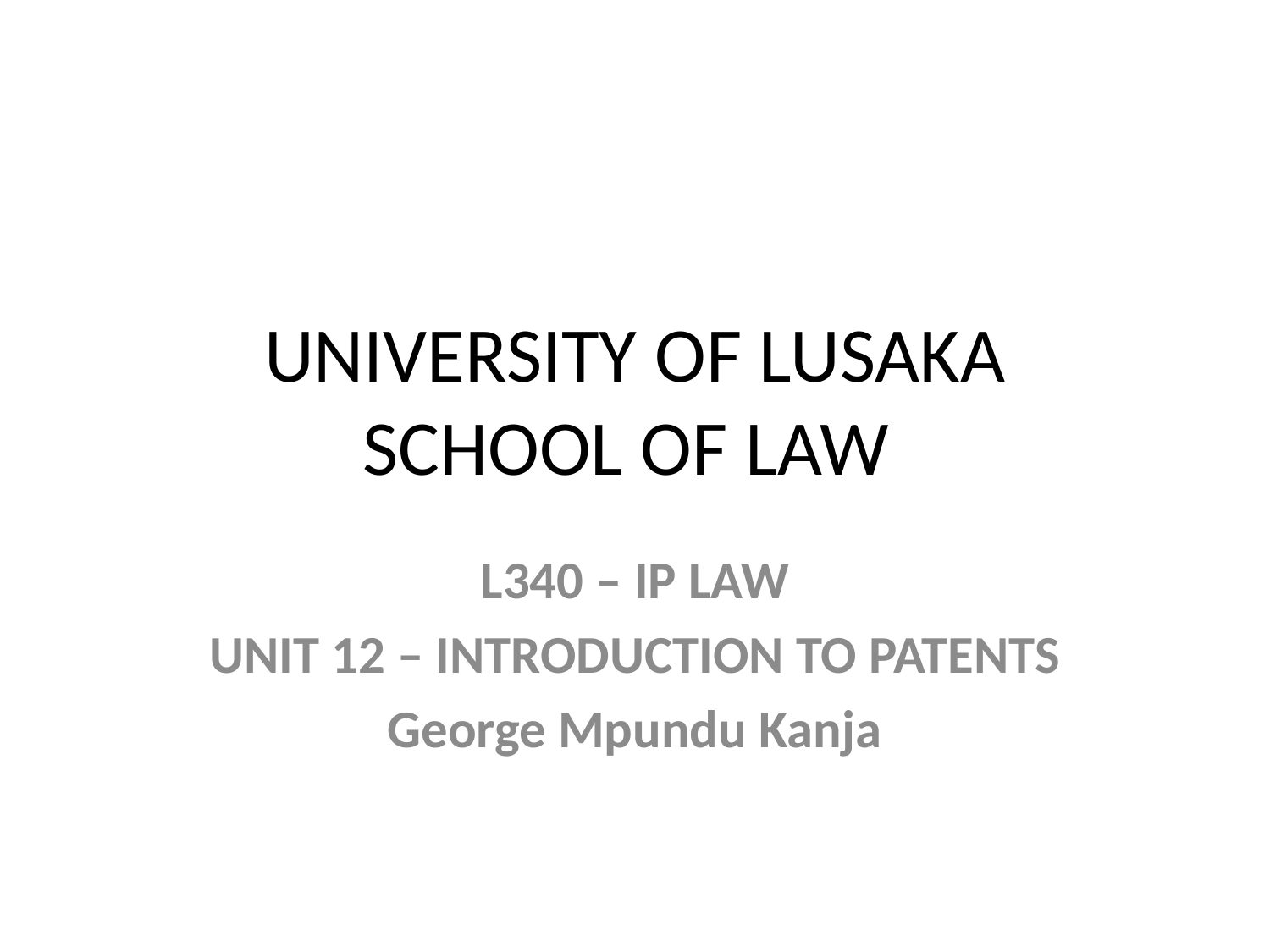

# UNIVERSITY OF LUSAKA SCHOOL OF LAW
L340 – IP LAW
UNIT 12 – INTRODUCTION TO PATENTS
George Mpundu Kanja